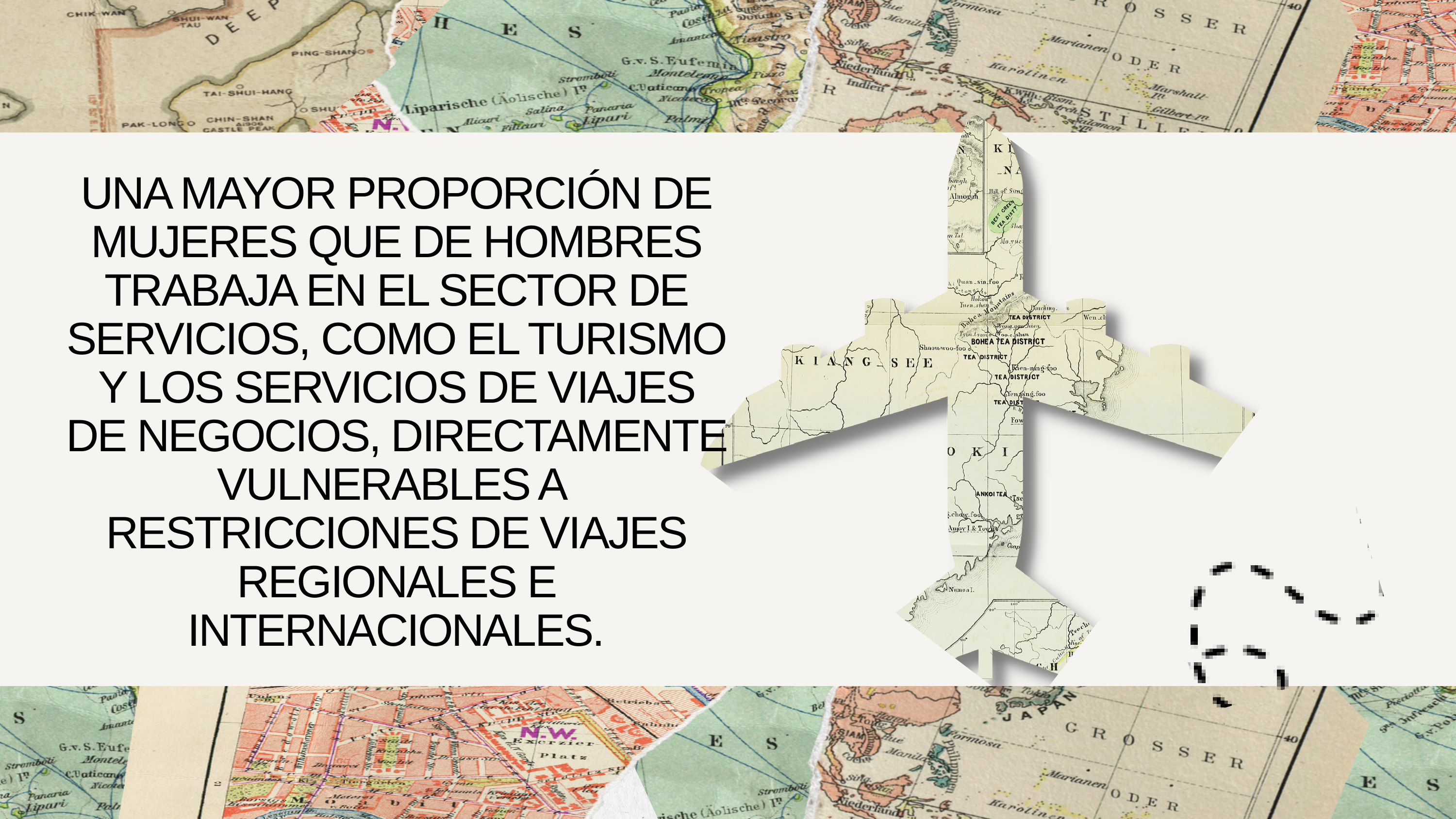

UNA MAYOR PROPORCIÓN DE MUJERES QUE DE HOMBRES TRABAJA EN EL SECTOR DE SERVICIOS, COMO EL TURISMO Y LOS SERVICIOS DE VIAJES DE NEGOCIOS, DIRECTAMENTE VULNERABLES A  RESTRICCIONES DE VIAJES REGIONALES E INTERNACIONALES.